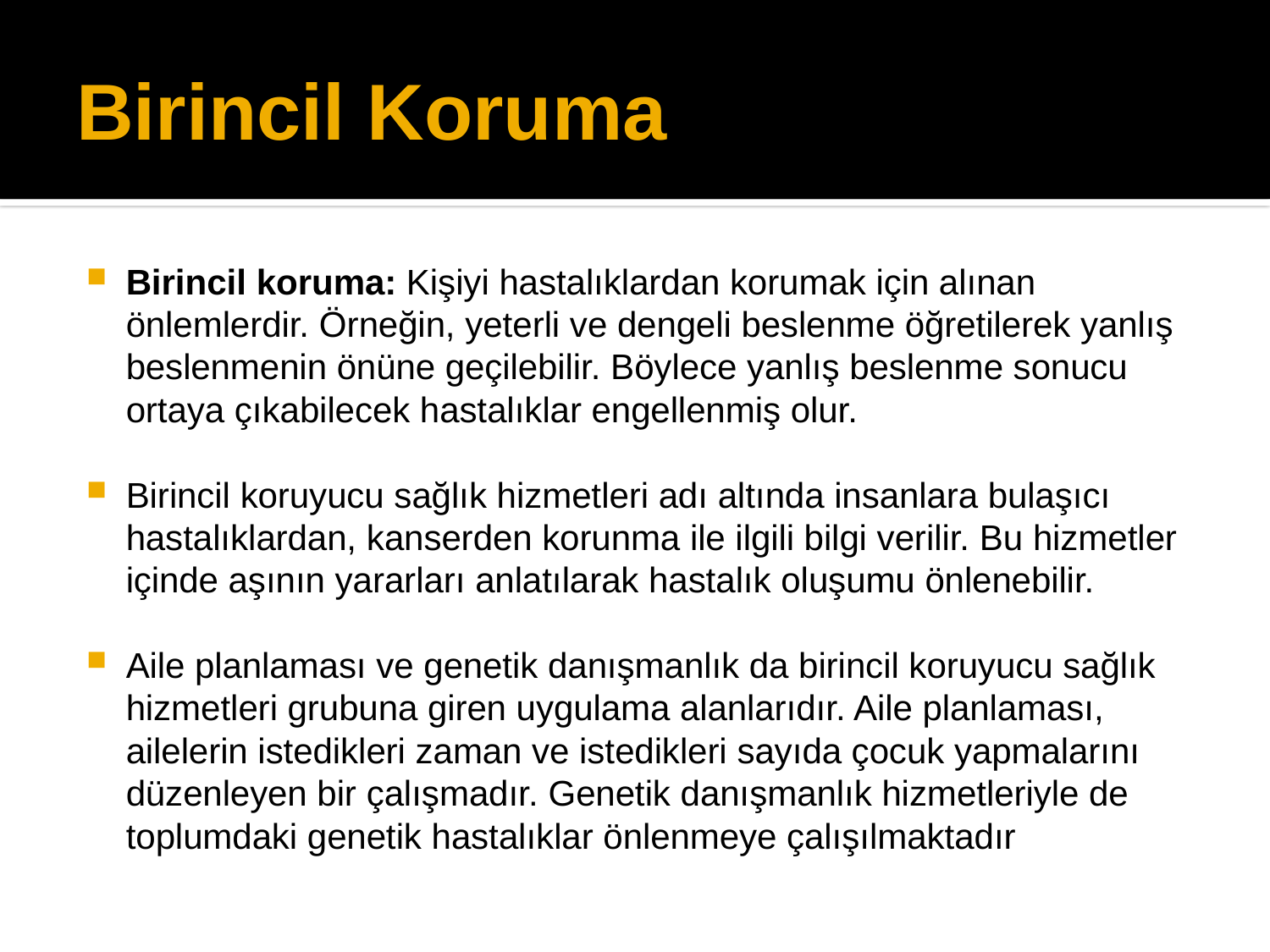

# Birincil Koruma
Birincil koruma: Kişiyi hastalıklardan korumak için alınan önlemlerdir. Örneğin, yeterli ve dengeli beslenme öğretilerek yanlış beslenmenin önüne geçilebilir. Böylece yanlış beslenme sonucu ortaya çıkabilecek hastalıklar engellenmiş olur.

Birincil koruyucu sağlık hizmetleri adı altında insanlara bulaşıcı hastalıklardan, kanserden korunma ile ilgili bilgi verilir. Bu hizmetler içinde aşının yararları anlatılarak hastalık oluşumu önlenebilir.

Aile planlaması ve genetik danışmanlık da birincil koruyucu sağlık hizmetleri grubuna giren uygulama alanlarıdır. Aile planlaması, ailelerin istedikleri zaman ve istedikleri sayıda çocuk yapmalarını düzenleyen bir çalışmadır. Genetik danışmanlık hizmetleriyle de toplumdaki genetik hastalıklar önlenmeye çalışılmaktadır